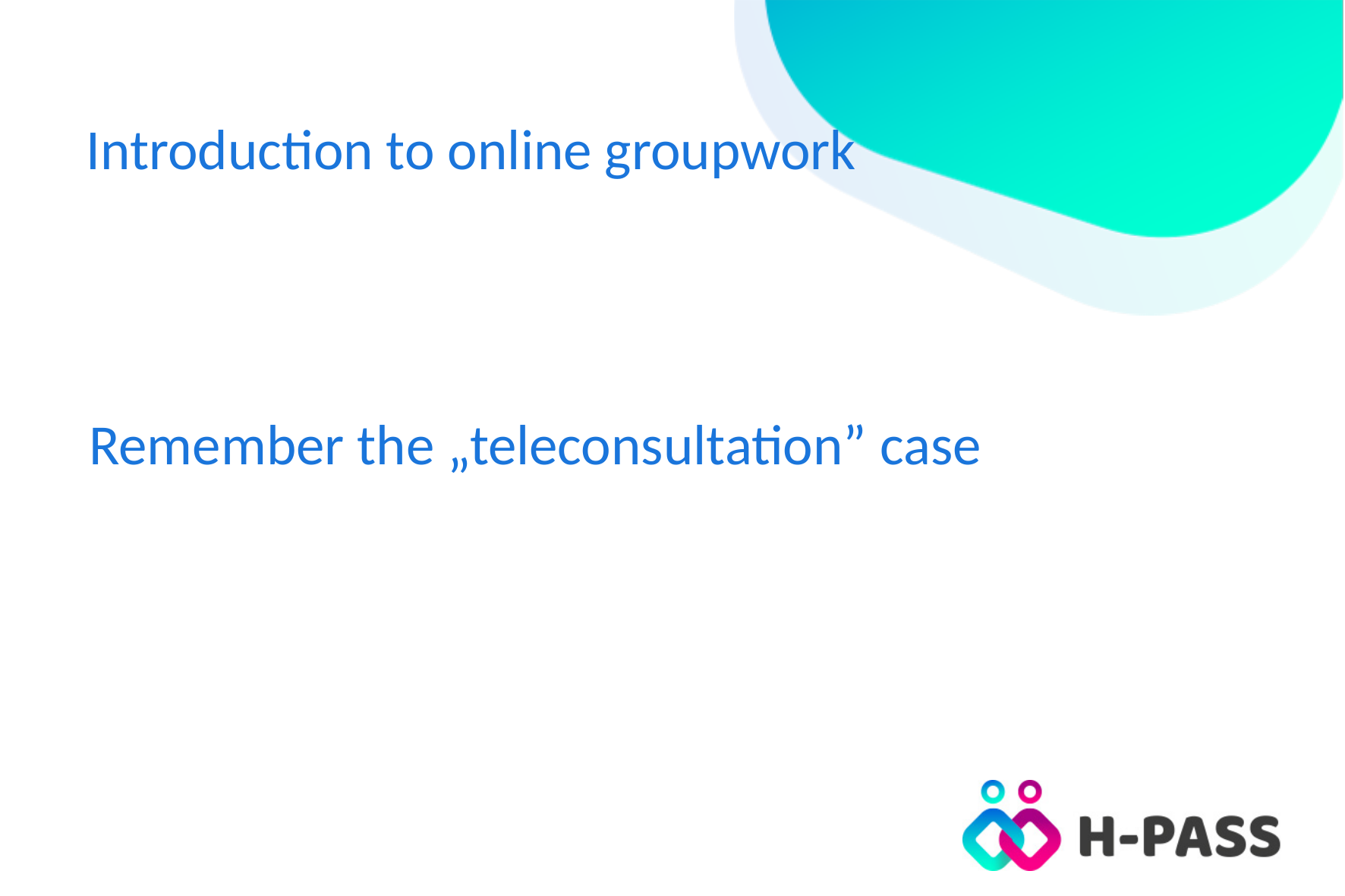

# Introduction to online groupwork
Remember the „teleconsultation” case